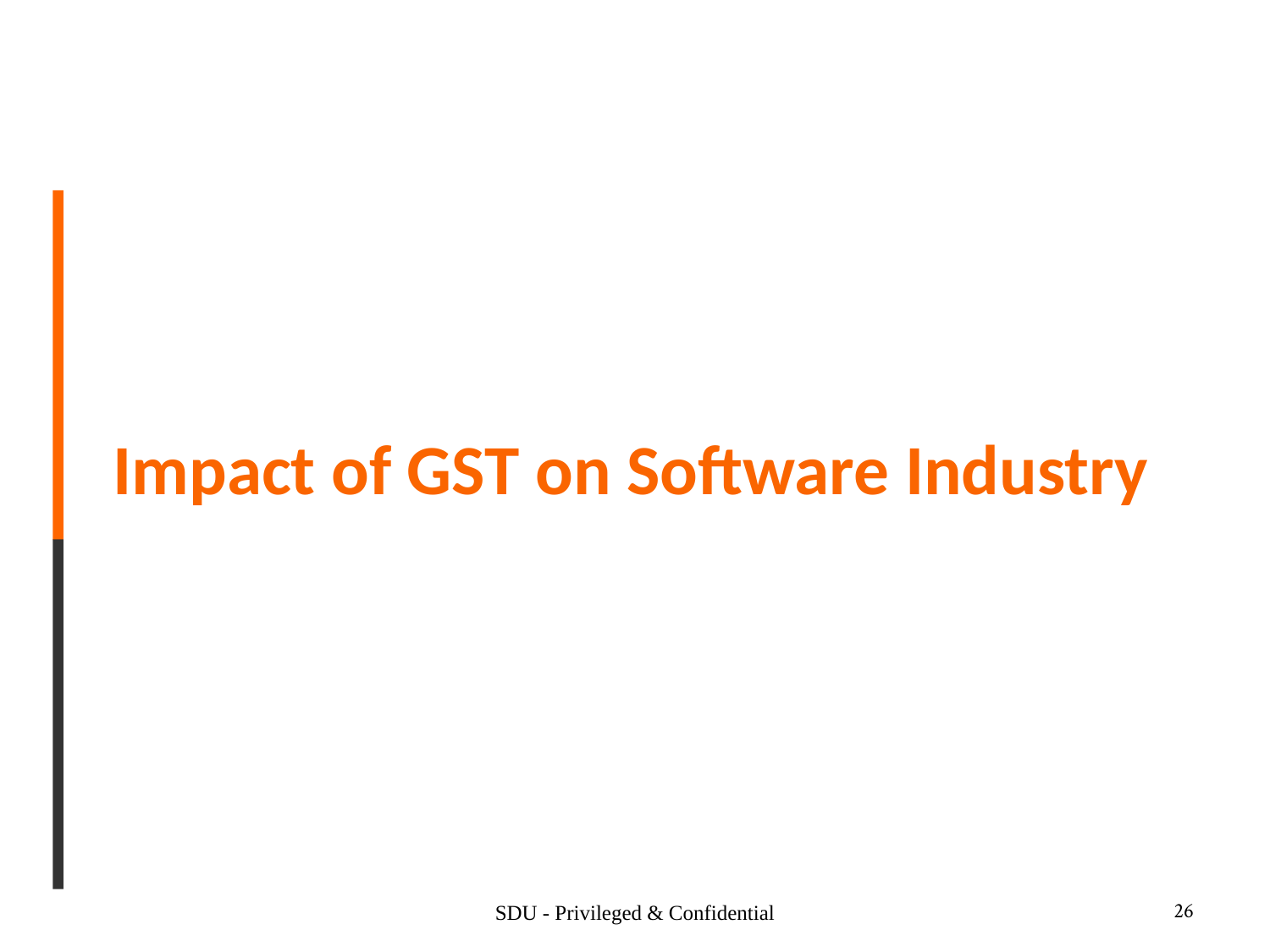

Impact of GST on Software Industry
26
SDU - Privileged & Confidential